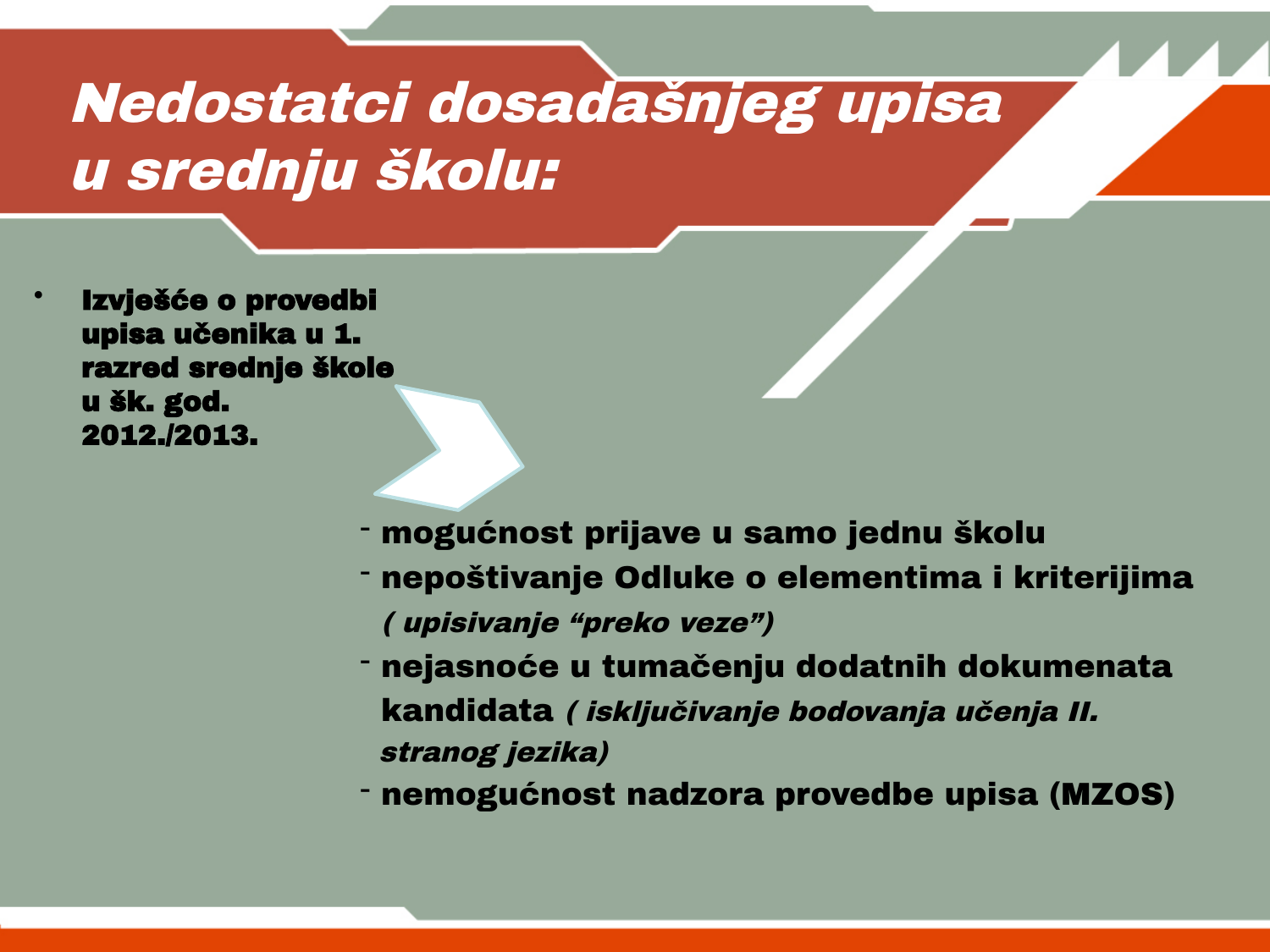

# Nedostatci dosadašnjeg upisa u srednju školu:
Izvješće o provedbi upisa učenika u 1. razred srednje škole u šk. god. 2012./2013.

 mogućnost prijave u samo jednu školu
 nepoštivanje Odluke o elementima i kriterijima
  ( upisivanje “preko veze”)
 nejasnoće u tumačenju dodatnih dokumenata
  kandidata ( isključivanje bodovanja učenja II.
  stranog jezika)
 nemogućnost nadzora provedbe upisa (MZOS)